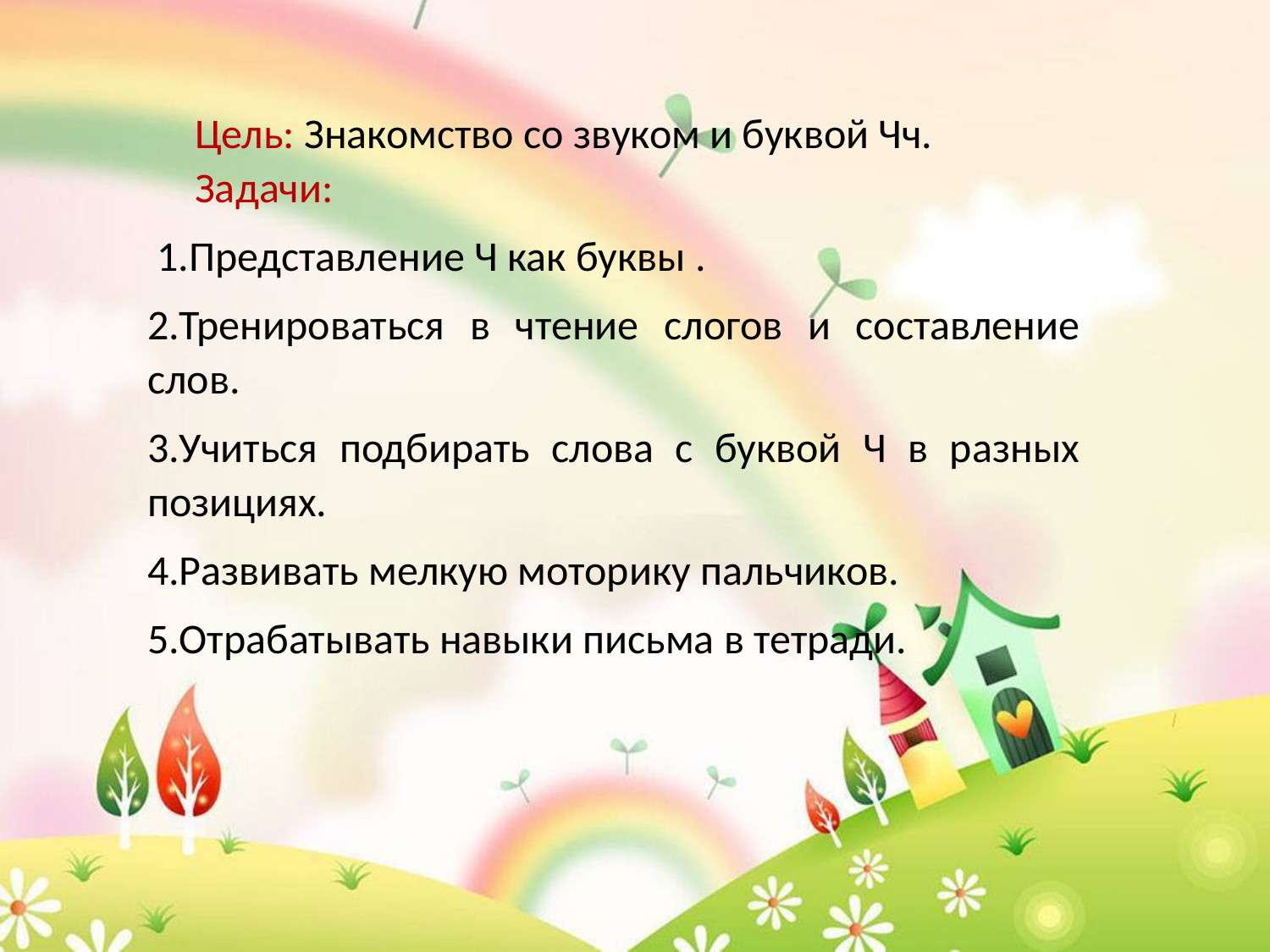

Цель: Знакомство со звуком и буквой Чч.
     Задачи:
 1.Представление Ч как буквы .
2.Тренироваться в чтение слогов и составление слов.
3.Учиться подбирать слова с буквой Ч в разных позициях.
4.Развивать мелкую моторику пальчиков.
5.Отрабатывать навыки письма в тетради.